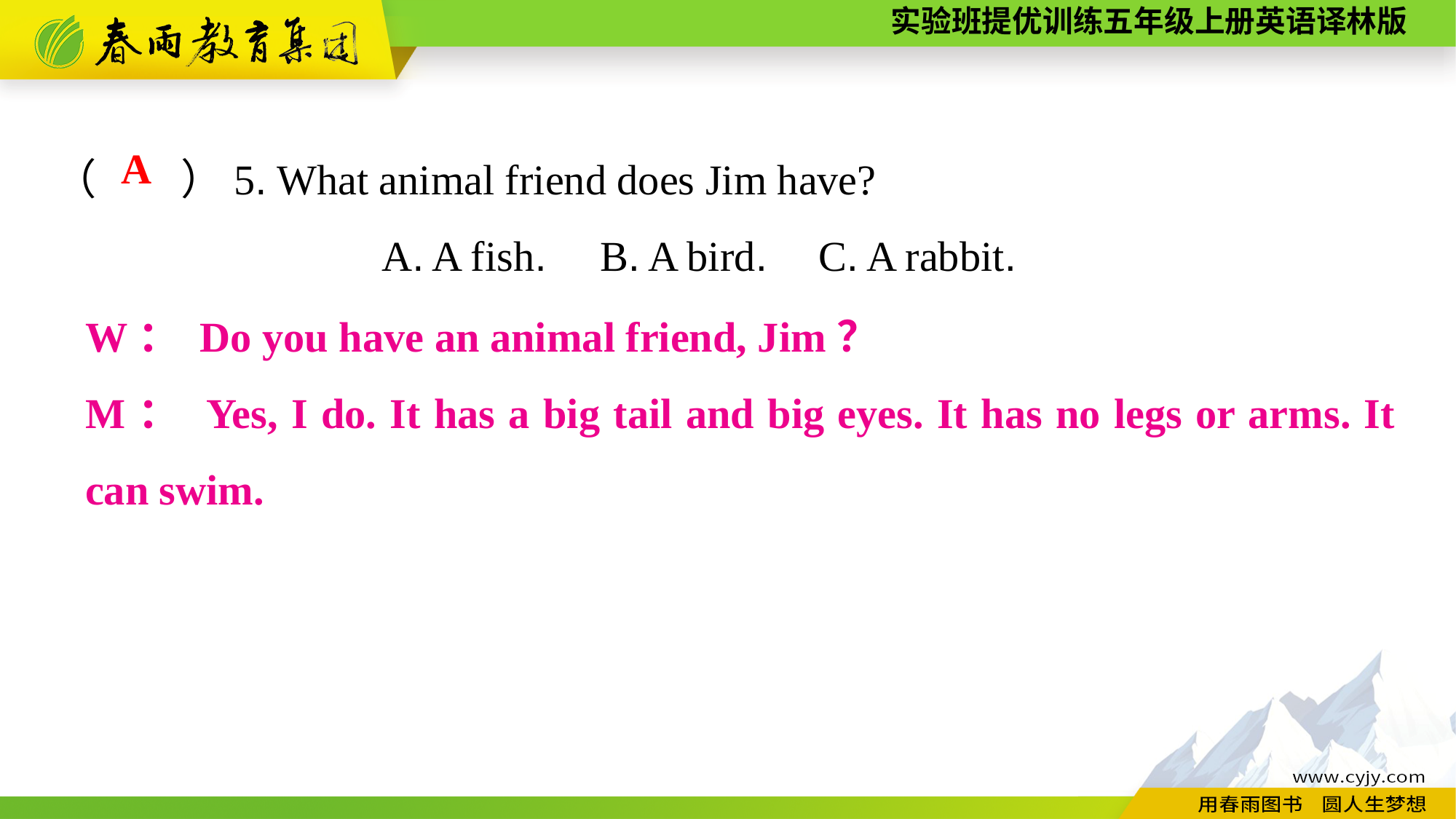

（　　）5. What animal friend does Jim have?
			A. A fish.	B. A bird.	C. A rabbit.
A
W： Do you have an animal friend, Jim？
M： Yes, I do. It has a big tail and big eyes. It has no legs or arms. It can swim.